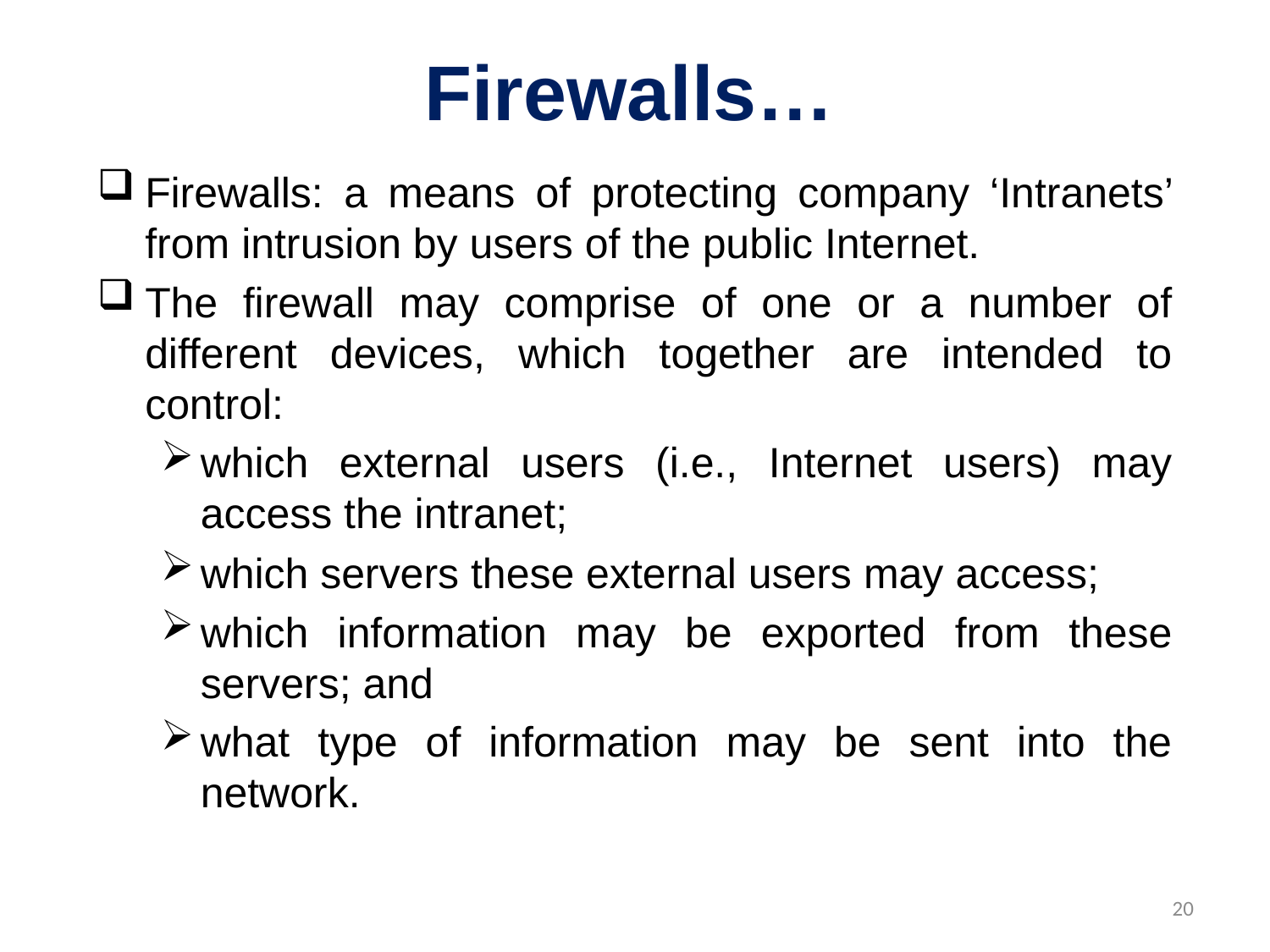

# Firewalls…
Firewalls: a means of protecting company ‘Intranets’ from intrusion by users of the public Internet.
The firewall may comprise of one or a number of different devices, which together are intended to control:
which external users (i.e., Internet users) may access the intranet;
which servers these external users may access;
which information may be exported from these servers; and
what type of information may be sent into the network.
20